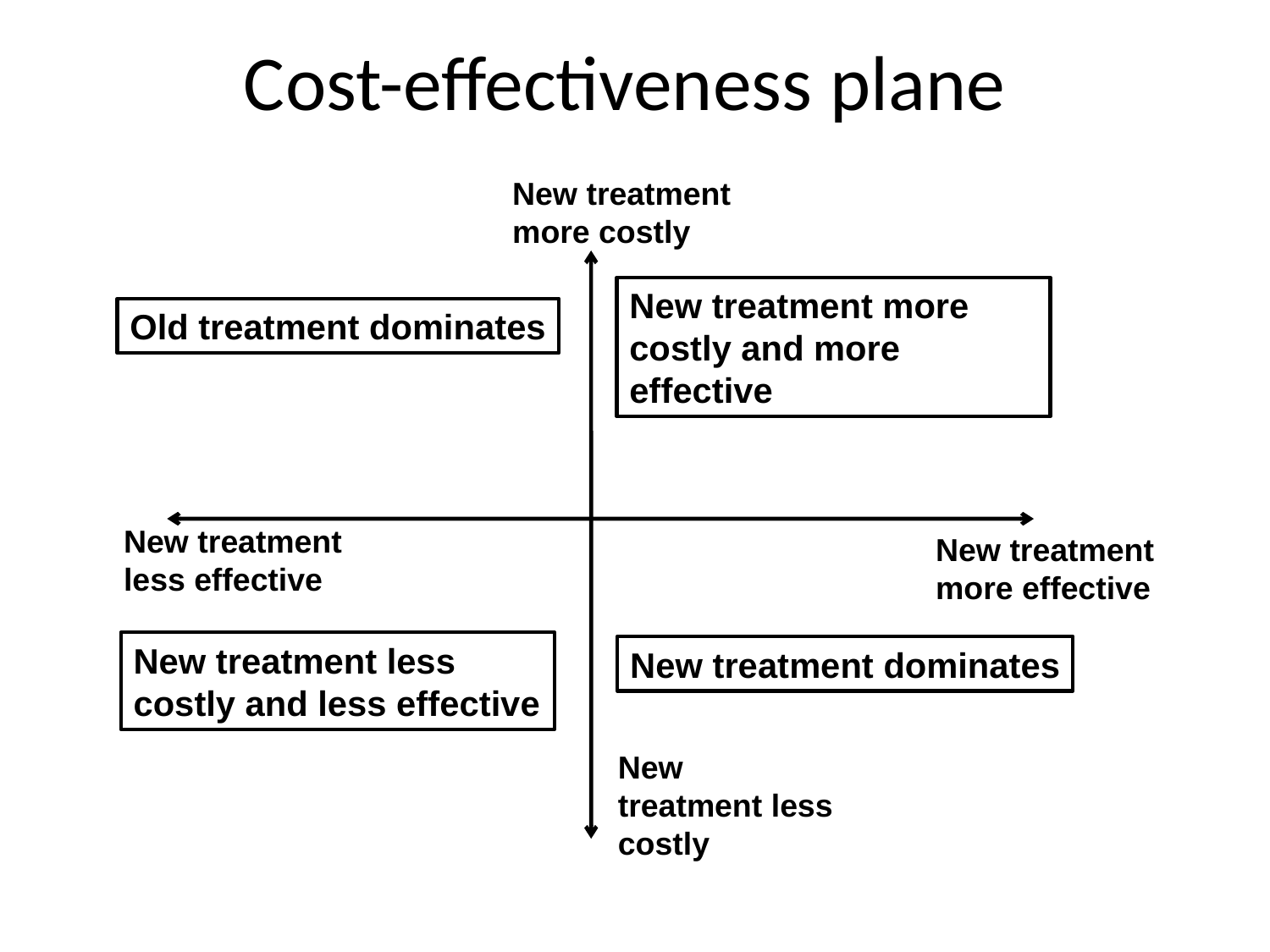

# Cost-effectiveness plane
New treatment more costly

New treatment more costly and more effective
Old treatment dominates
New treatment less effective

New treatment more effective
New treatment less costly and less effective
New treatment dominates
New treatment less costly